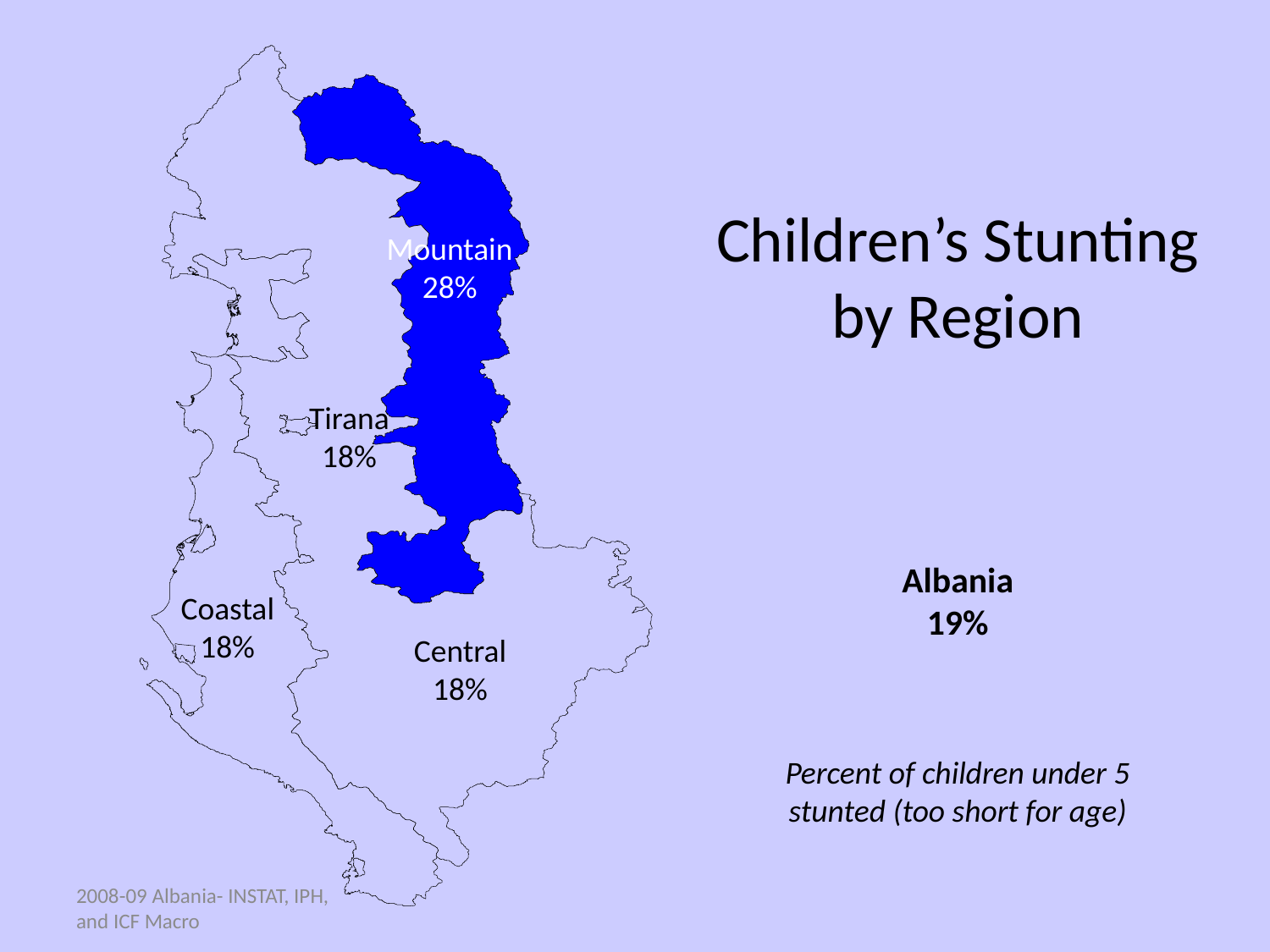

Mountain
28%
Tirana
18%
Coastal
18%
Central
18%
# Children’s Stunting by Region
Albania
19%
Percent of children under 5 stunted (too short for age)
2008-09 Albania- INSTAT, IPH, and ICF Macro